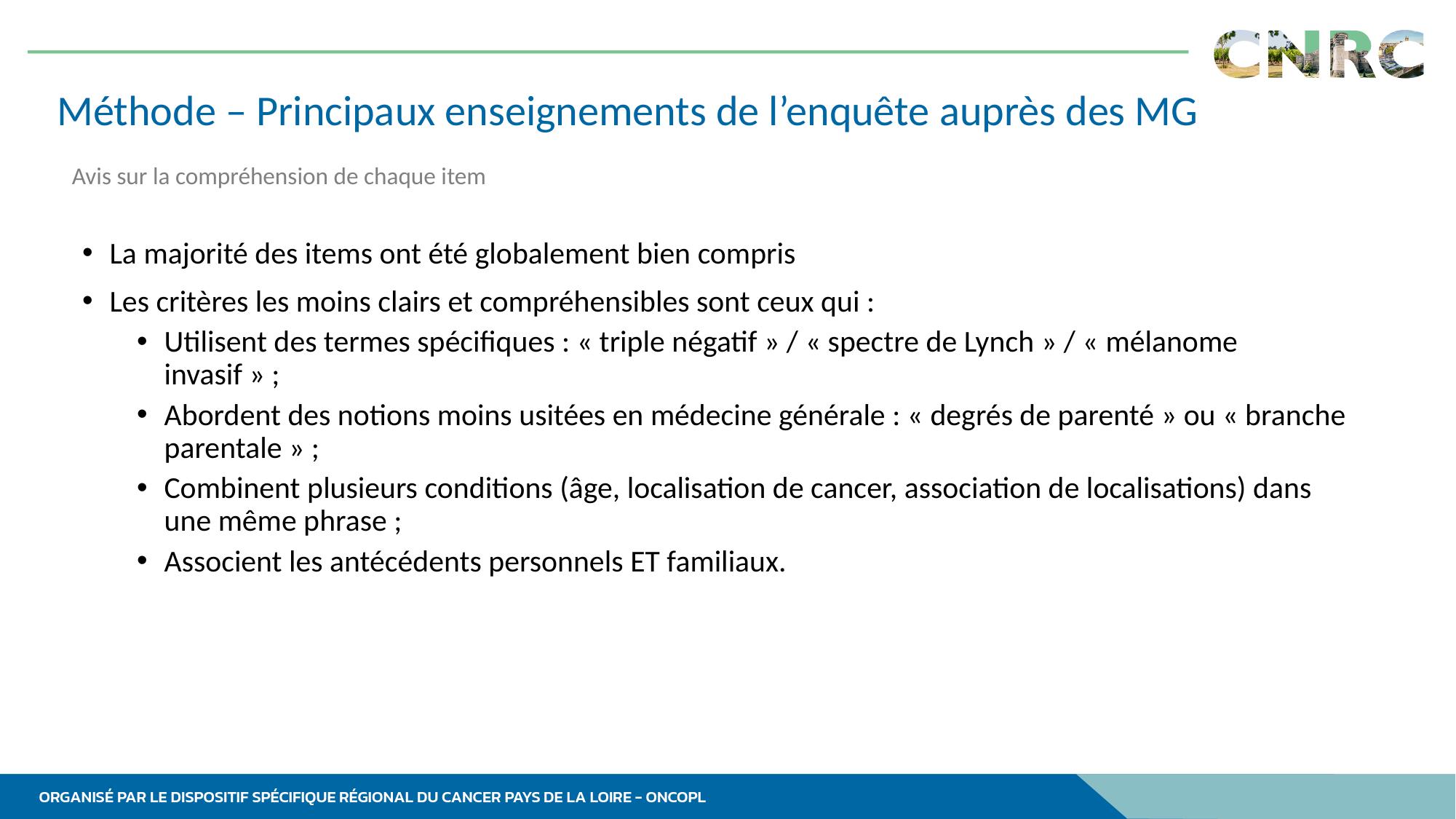

# Méthode – Principaux enseignements de l’enquête auprès des MG
Avis sur la compréhension de chaque item
La majorité des items ont été globalement bien compris
Les critères les moins clairs et compréhensibles sont ceux qui :
Utilisent des termes spécifiques : « triple négatif » / « spectre de Lynch » / « mélanome invasif » ;
Abordent des notions moins usitées en médecine générale : « degrés de parenté » ou « branche parentale » ;
Combinent plusieurs conditions (âge, localisation de cancer, association de localisations) dans une même phrase ;
Associent les antécédents personnels ET familiaux.